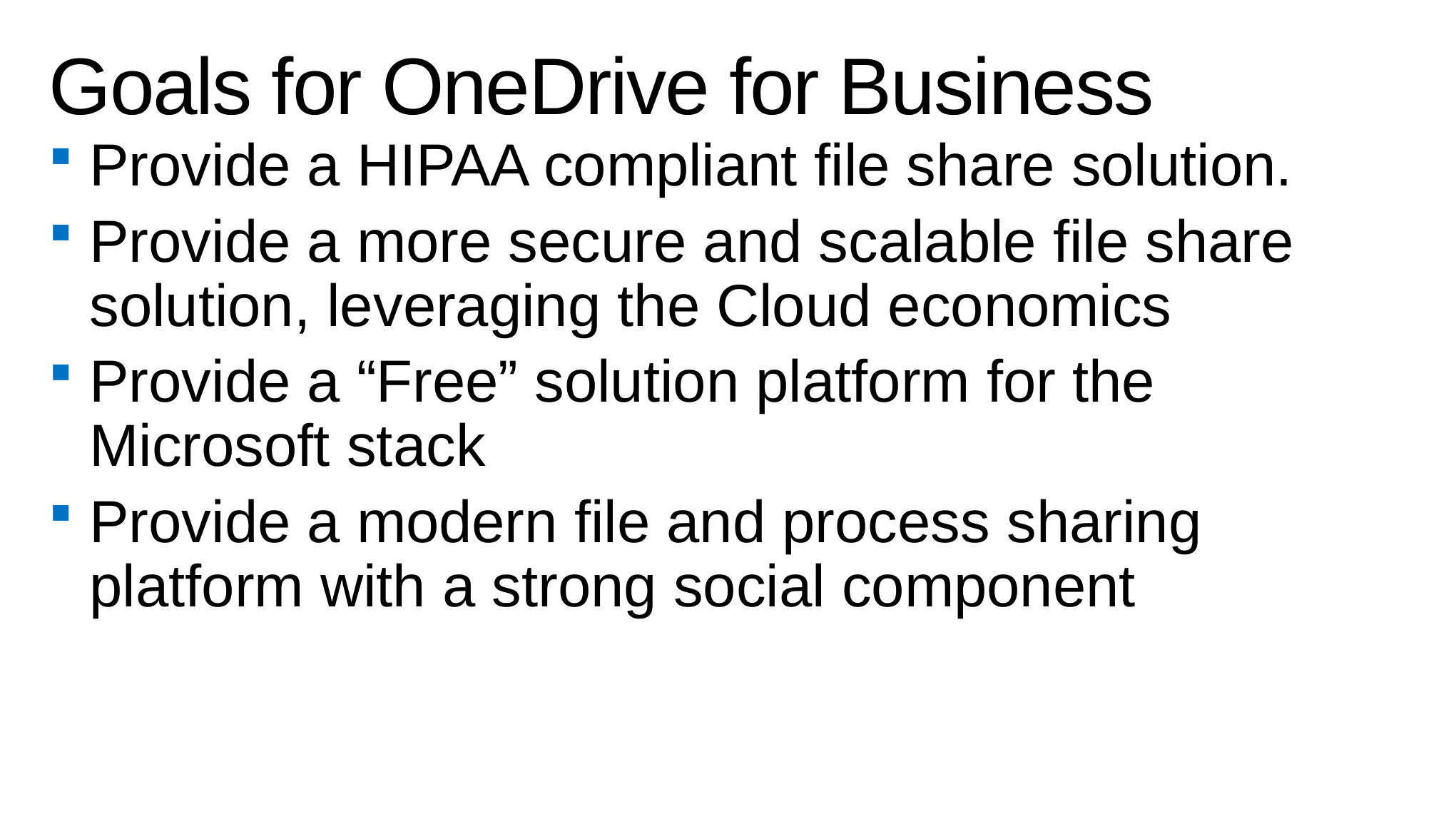

# Goals for OneDrive for Business
Provide a HIPAA compliant file share solution.
Provide a more secure and scalable file share solution, leveraging the Cloud economics
Provide a “Free” solution platform for the Microsoft stack
Provide a modern file and process sharing platform with a strong social component